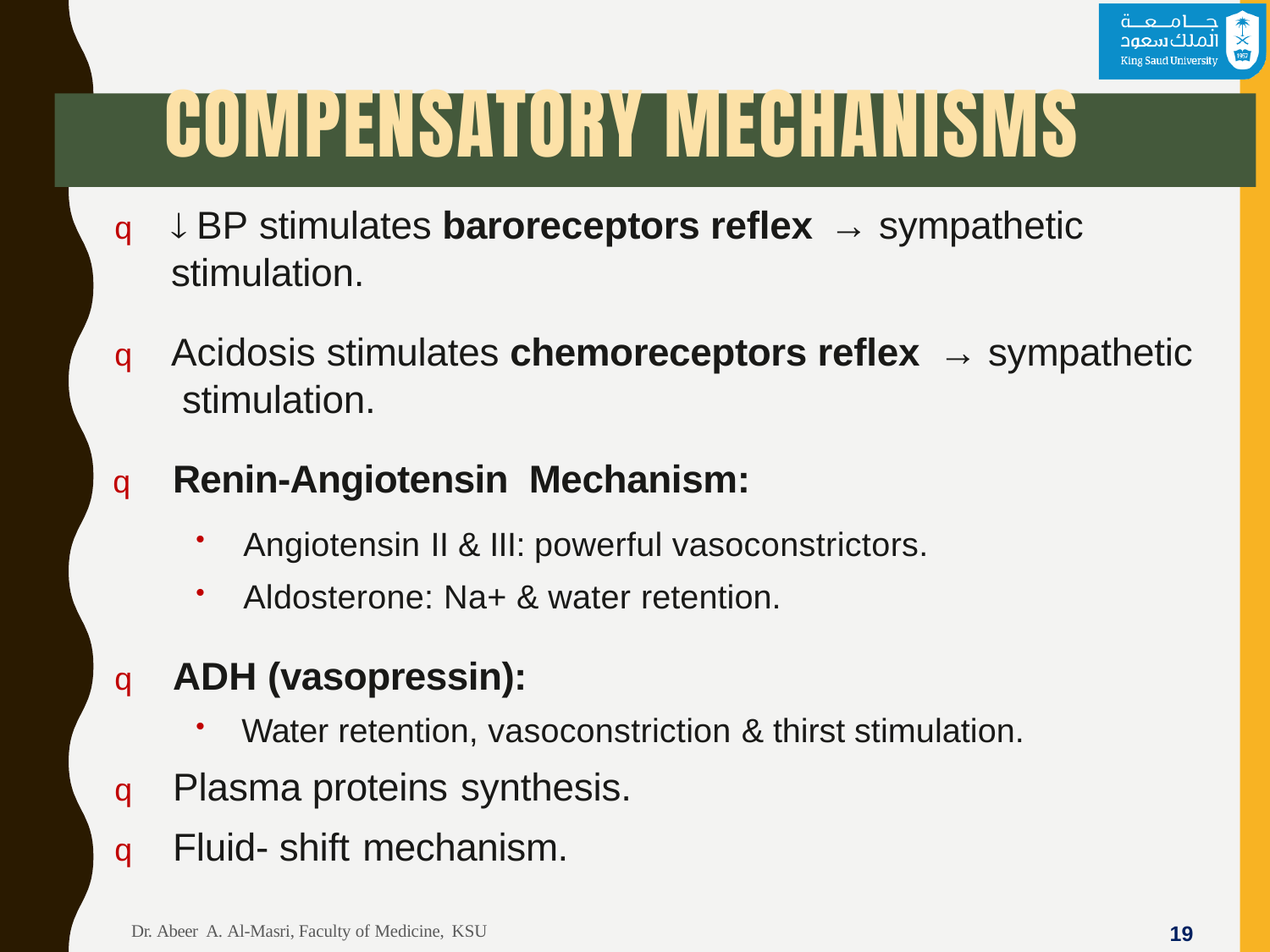

# COMPENSATORY MECHANISMS

q	↓ BP stimulates baroreceptors reflex → sympathetic  stimulation.
q	Acidosis stimulates chemoreceptors reflex → sympathetic  stimulation.
q	Renin-Angiotensin	Mechanism:
Angiotensin II & III: powerful vasoconstrictors.
Aldosterone: Na+ & water retention.

q	ADH (vasopressin):
Water retention, vasoconstriction & thirst stimulation.
q	Plasma proteins synthesis.
q	Fluid- shift mechanism.
Dr. Abeer  A. Al-Masri, Faculty of Medicine, KSU
19